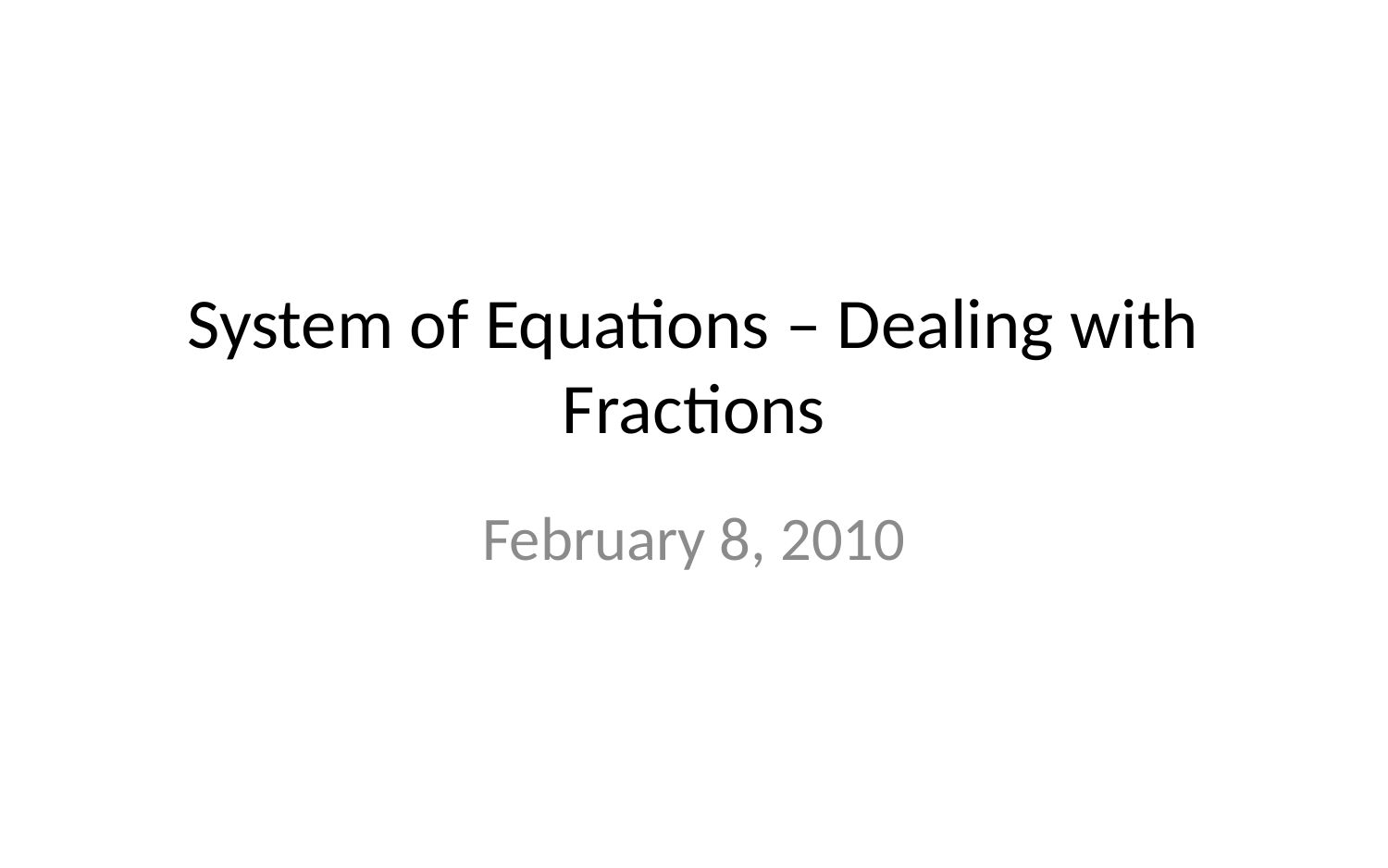

# System of Equations – Dealing with Fractions
February 8, 2010